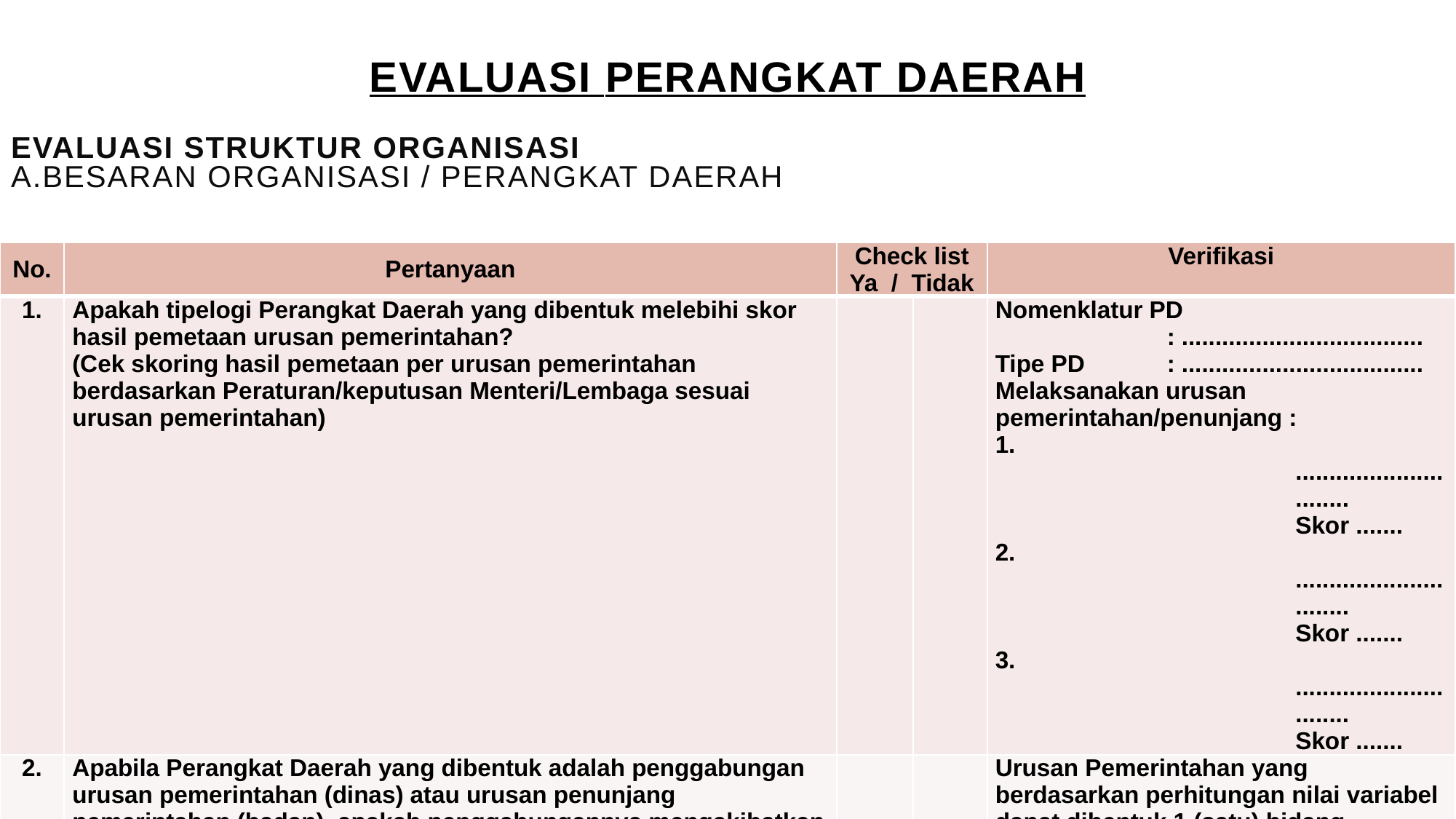

EVALUASI PERANGKAT DAERAH

EVALUASI STRUKTUR ORGANISASI
A.BESARAN ORGANISASI / PERANGKAT DAERAH

| No. | Pertanyaan | Check list Ya / Tidak |  | Verifikasi |
| --- | --- | --- | --- | --- |
| 1. | Apakah tipelogi Perangkat Daerah yang dibentuk melebihi skor hasil pemetaan urusan pemerintahan? (Cek skoring hasil pemetaan per urusan pemerintahan berdasarkan Peraturan/keputusan Menteri/Lembaga sesuai urusan pemerintahan) |  |  | Nomenklatur PD : .................................... Tipe PD : .................................... Melaksanakan urusan pemerintahan/penunjang : 1. .............................. Skor ....... 2. .............................. Skor ....... 3. .............................. Skor ....... |
| 2. | Apabila Perangkat Daerah yang dibentuk adalah penggabungan urusan pemerintahan (dinas) atau urusan penunjang pemerintahan (badan), apakah penggabungannya mengakibatkan tidak adanya nomenklatur urusan pemerintahan/penunjang? |  |  | Urusan Pemerintahan yang berdasarkan perhitungan nilai variabel dapat dibentuk 1 (satu) bidang digabungkan dengan dinas tipe C/B/A, dan nomenklatur dinas yang digunakan setelah penggabungan adalah nomenklatur dinas utama, sedangkan Urusan Pemerintahan yang bergabung diuraikan dalam tugas dan fungsi bidang atau seksi pada dinas dimaksud. |